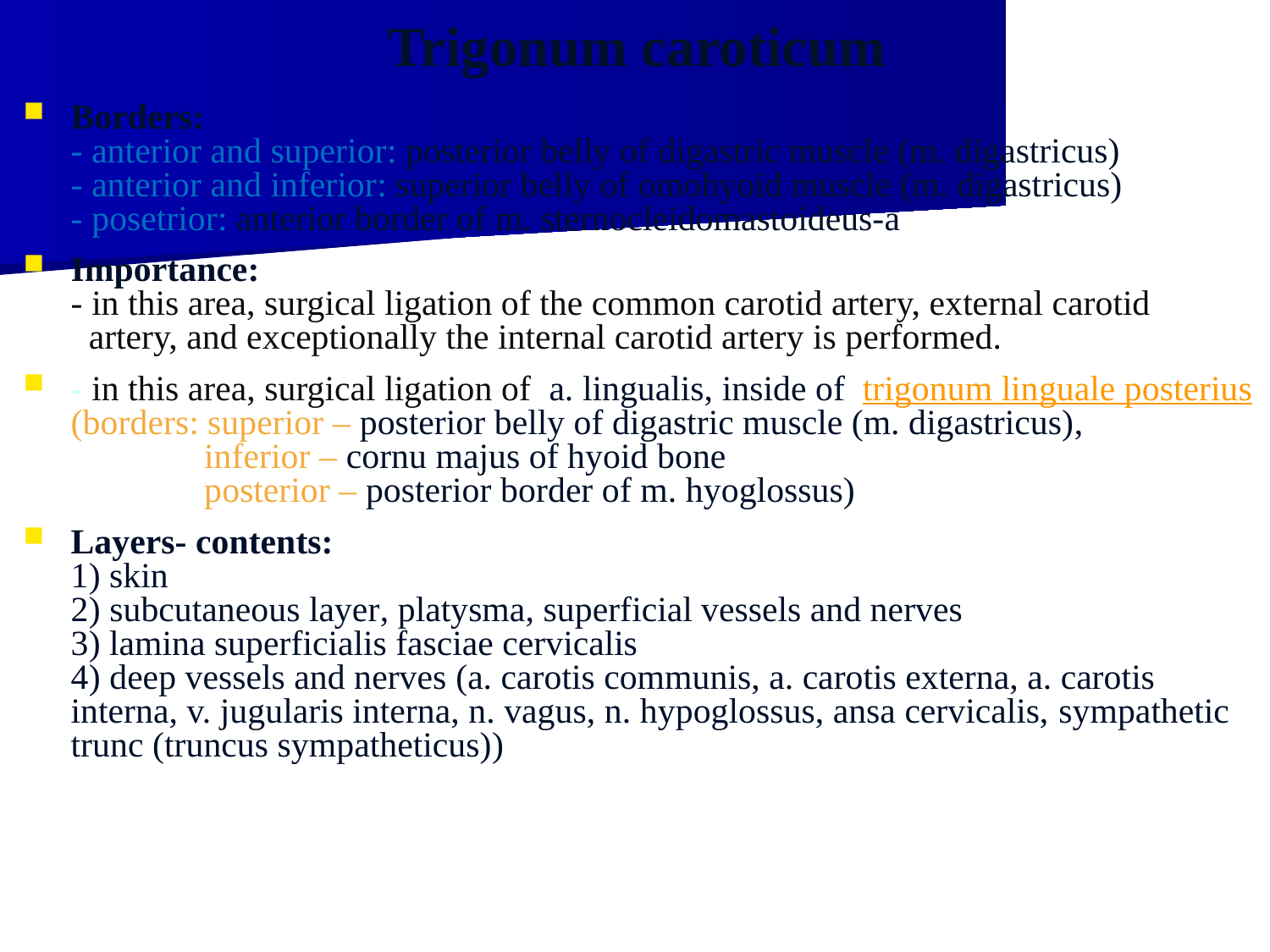

Trigonum caroticum
Borders:
- anterior and superior: posterior belly of digastric muscle (m. digastricus)
- anterior and inferior: superior belly of omohyoid muscle (m. digastricus)
- posetrior: anterior border of m. sternocleidomastoideus-a
Importance:
- in this area, surgical ligation of the common carotid artery, external carotid
  artery, and exceptionally the internal carotid artery is performed.
- in this area, surgical ligation of  a. lingualis, inside of  trigonum linguale posterius (borders: superior – posterior belly of digastric muscle (m. digastricus),
               inferior – cornu majus of hyoid bone
               posterior – posterior border of m. hyoglossus)
Layers- contents:
1) skin
2) subcutaneous layer, platysma, superficial vessels and nerves
3) lamina superficialis fasciae cervicalis
4) deep vessels and nerves (a. carotis communis, a. carotis externa, a. carotis interna, v. jugularis interna, n. vagus, n. hypoglossus, ansa cervicalis, sympathetic trunc (truncus sympatheticus))